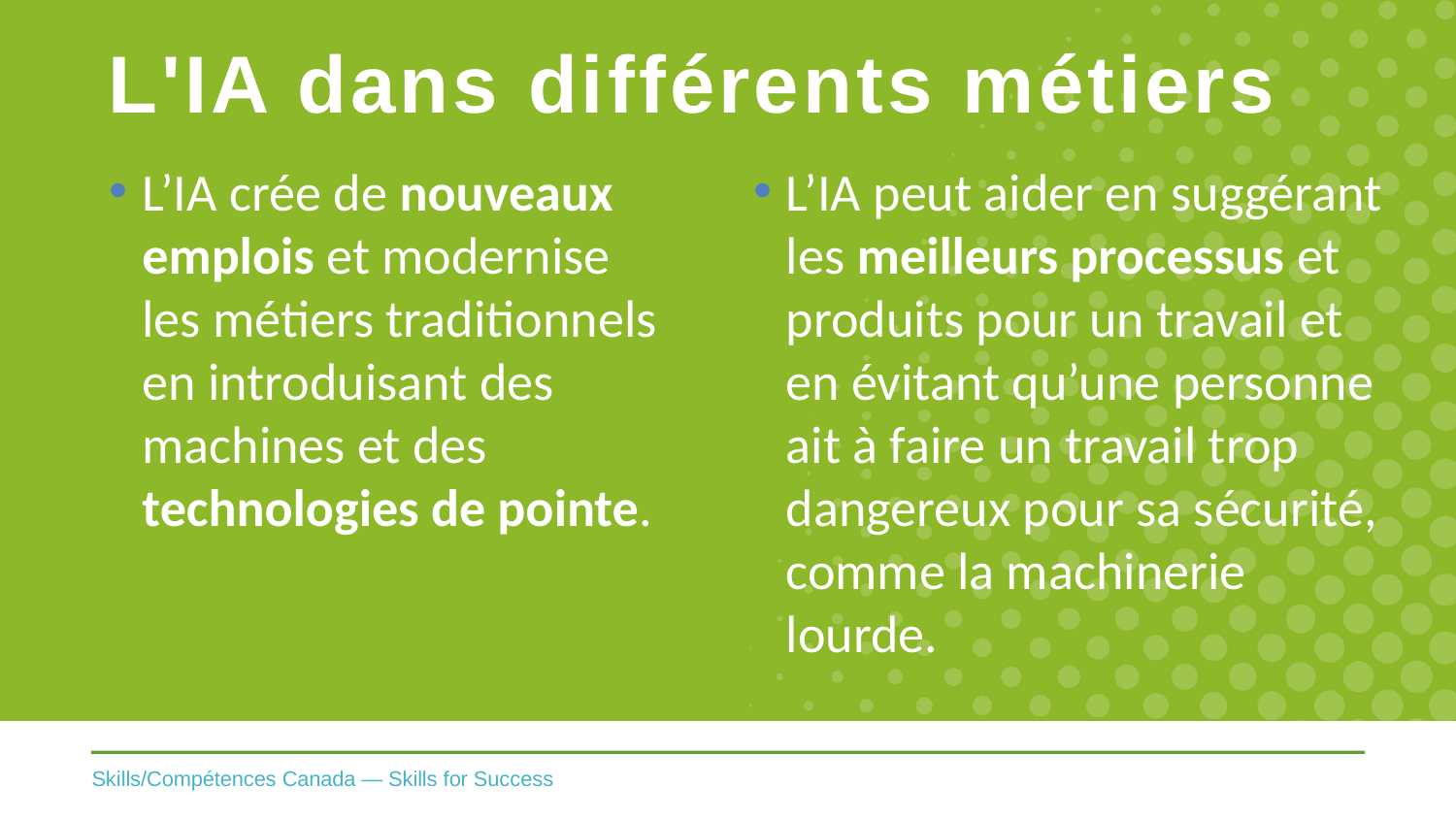

# L'IA dans différents métiers
L’IA crée de nouveaux emplois et modernise
les métiers traditionnels en introduisant des machines et des technologies de pointe.
L’IA peut aider en suggérant les meilleurs processus et produits pour un travail et en évitant qu’une personne ait à faire un travail trop dangereux pour sa sécurité, comme la machinerie lourde.